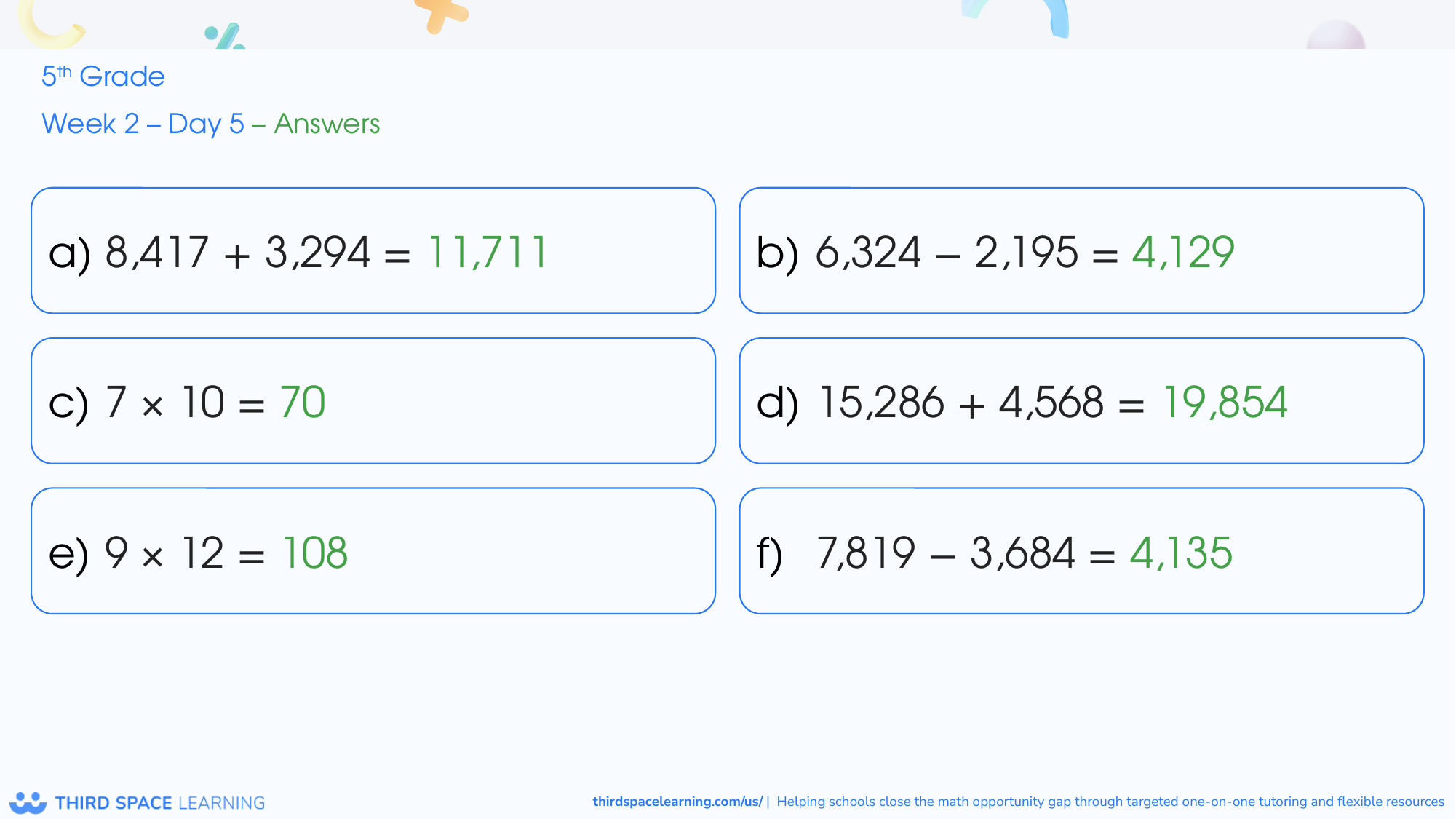

5th Grade
Week 2 – Day 5 – Answers
8,417 + 3,294 = 11,711
6,324 − 2,195 = 4,129
7 × 10 = 70
15,286 + 4,568 = 19,854
9 × 12 = 108
7,819 − 3,684 = 4,135